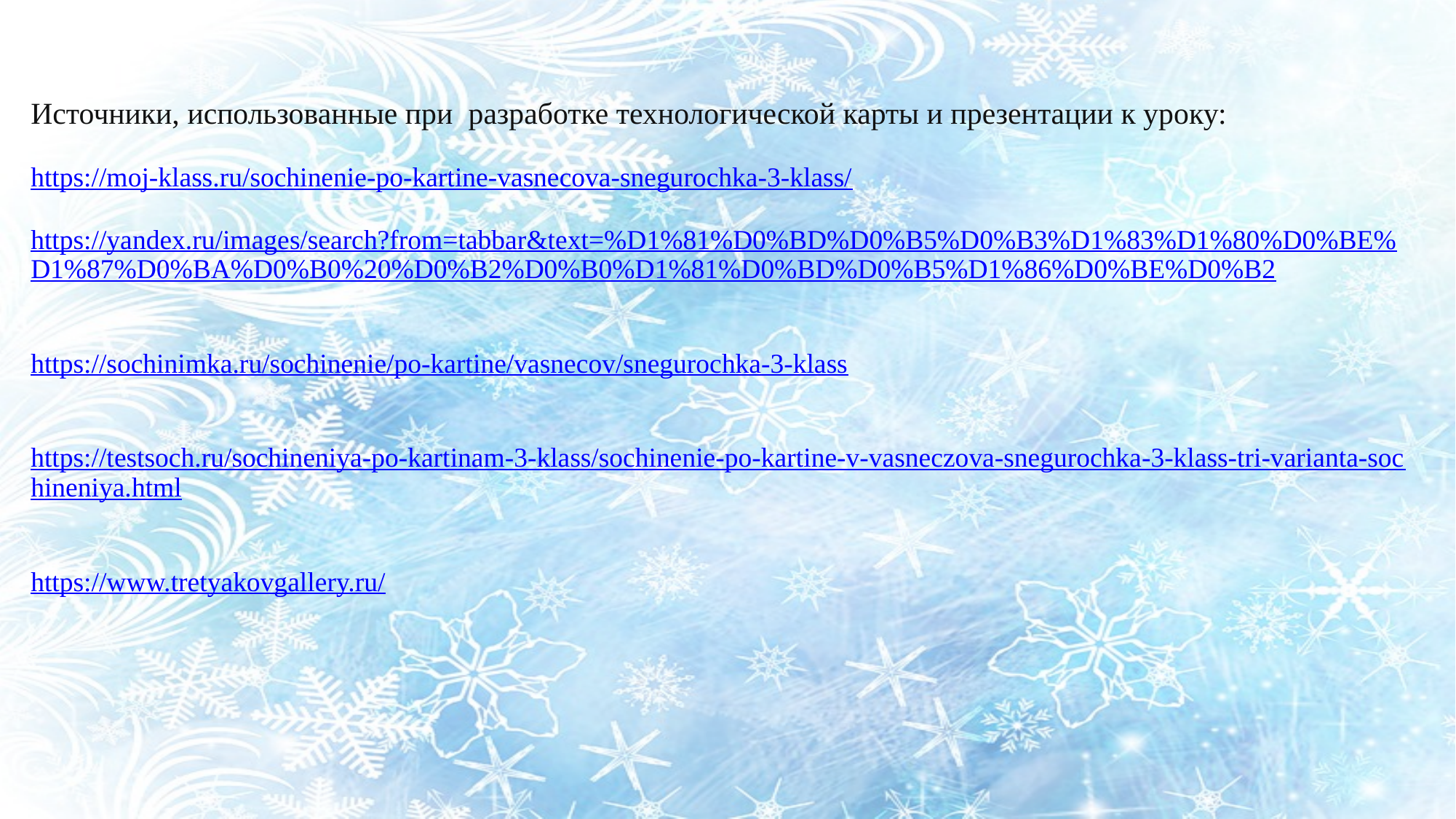

Источники, использованные при  разработке технологической карты и презентации к уроку:
https://moj-klass.ru/sochinenie-po-kartine-vasnecova-snegurochka-3-klass/
https://yandex.ru/images/search?from=tabbar&text=%D1%81%D0%BD%D0%B5%D0%B3%D1%83%D1%80%D0%BE%D1%87%D0%BA%D0%B0%20%D0%B2%D0%B0%D1%81%D0%BD%D0%B5%D1%86%D0%BE%D0%B2

https://sochinimka.ru/sochinenie/po-kartine/vasnecov/snegurochka-3-klass

https://testsoch.ru/sochineniya-po-kartinam-3-klass/sochinenie-po-kartine-v-vasneczova-snegurochka-3-klass-tri-varianta-sochineniya.html

https://www.tretyakovgallery.ru/